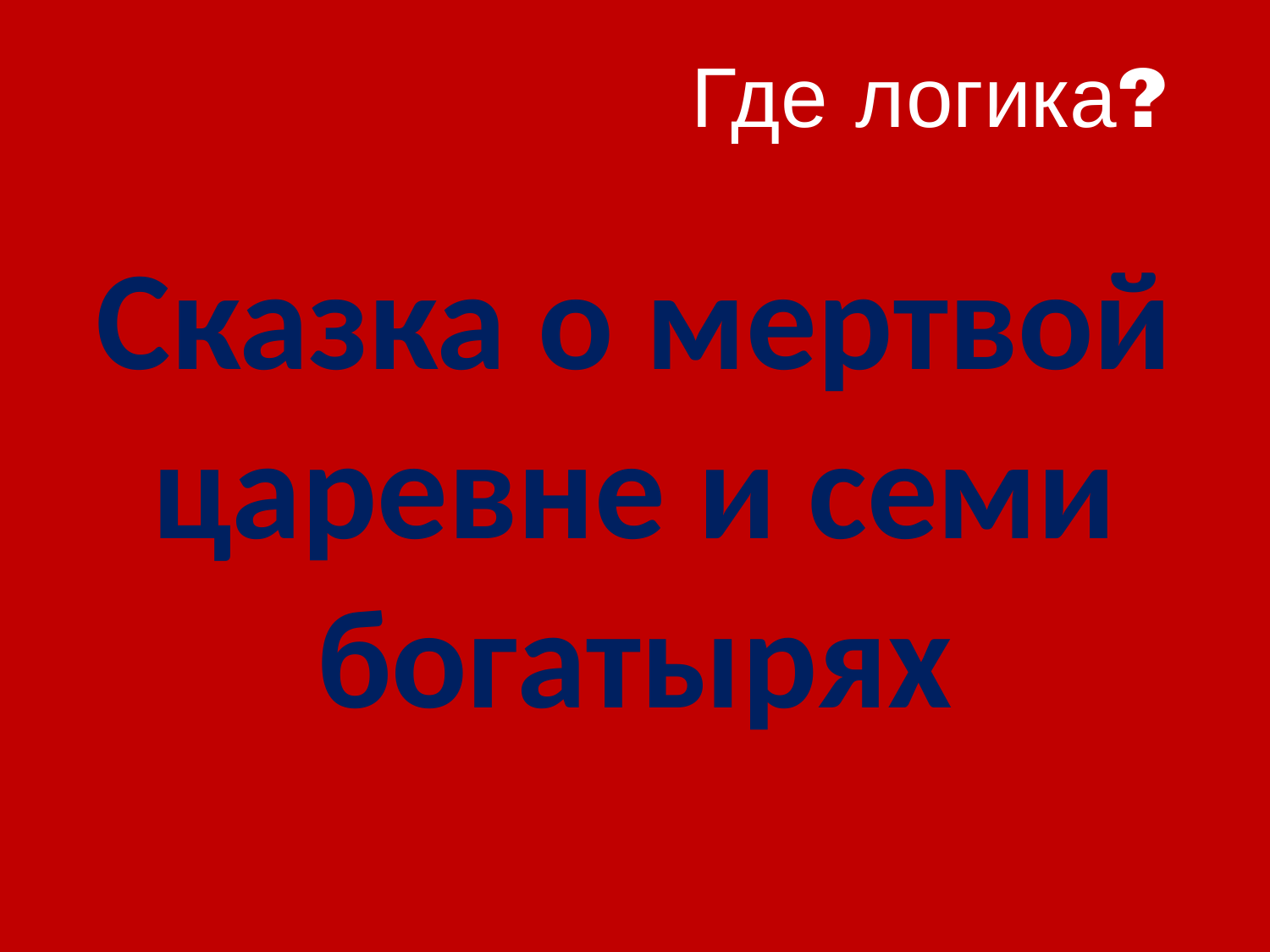

Где логика?
Сказка о мертвой царевне и семи богатырях